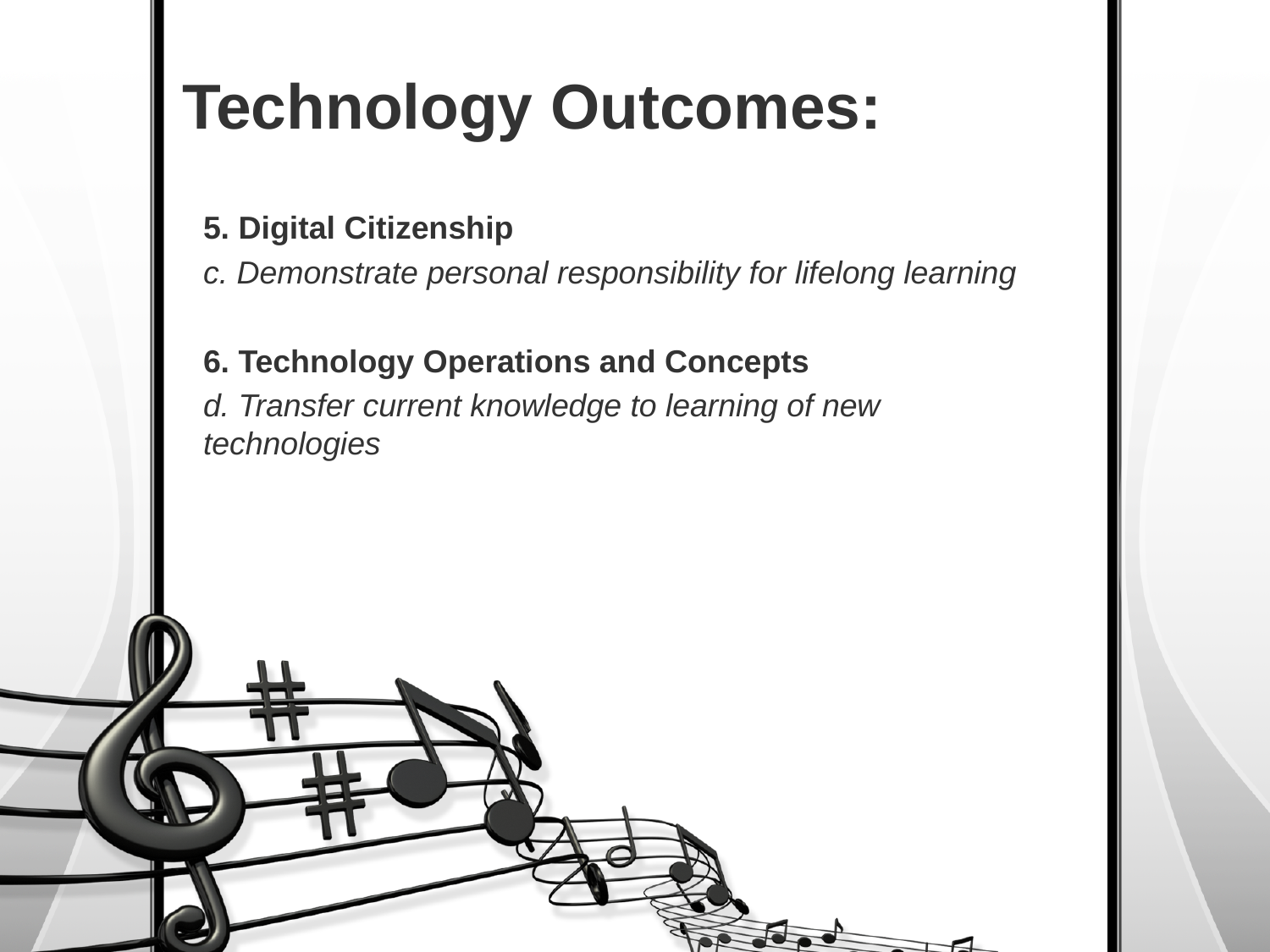

# Technology Outcomes:
5. Digital Citizenship
c. Demonstrate personal responsibility for lifelong learning

6. Technology Operations and Concepts
d. Transfer current knowledge to learning of new technologies